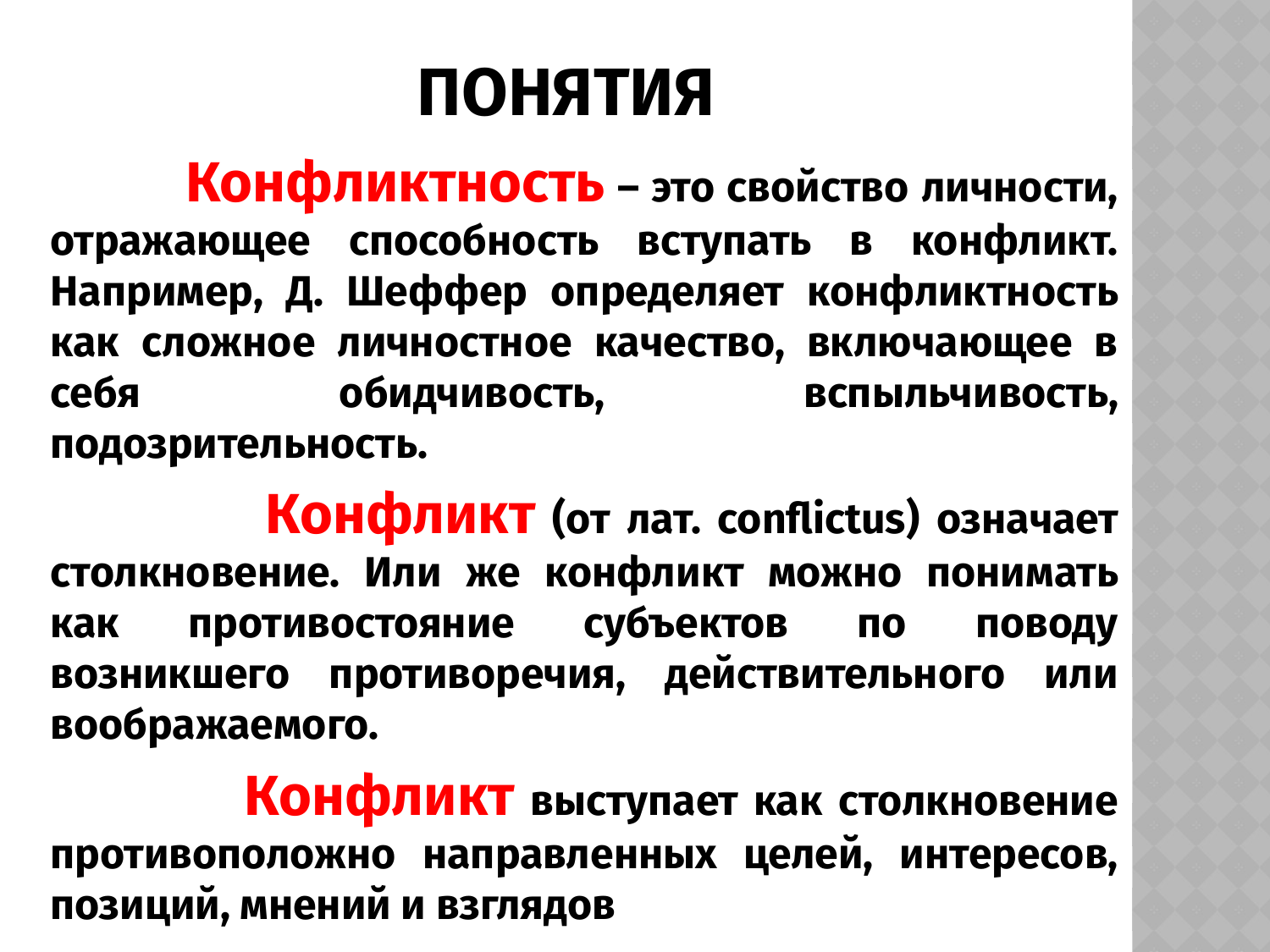

# Понятия
              Конфликтность – это свойство личности, отражающее способность вступать в конфликт. Например, Д. Шеффер определяет конфликтность как сложное личностное качество, включающее в себя обидчивость, вспыльчивость, подозрительность.
               Конфликт (от лат. conflictus) означает столкновение. Или же конфликт можно понимать как противостояние субъектов по поводу возникшего противоречия, действительного или воображаемого.
               Конфликт выступает как столкновение противоположно направленных целей, интересов, позиций, мнений и взглядов